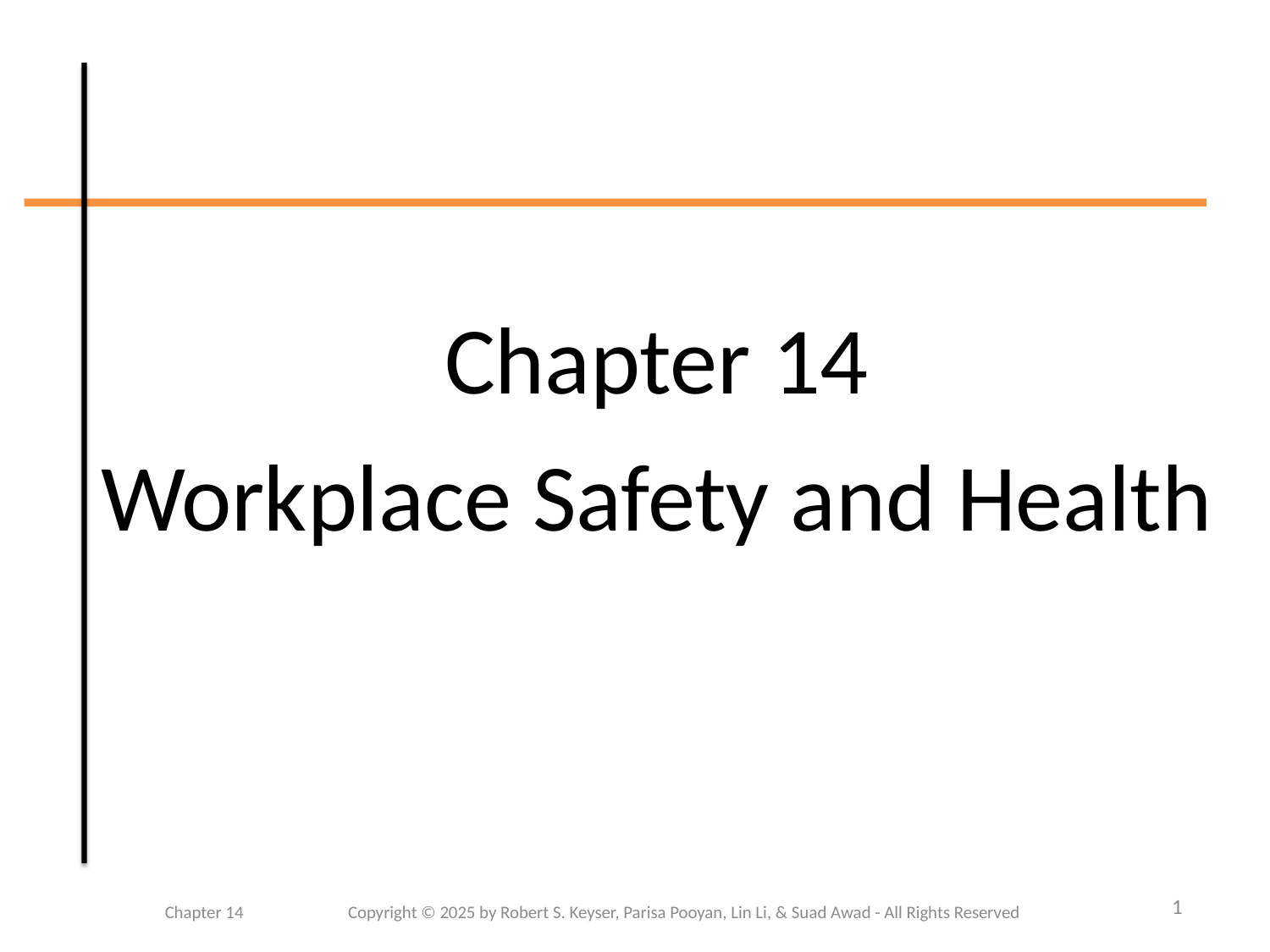

Chapter 14
Workplace Safety and Health
1
Chapter 14	              Copyright © 2025 by Robert S. Keyser, Parisa Pooyan, Lin Li, & Suad Awad - All Rights Reserved